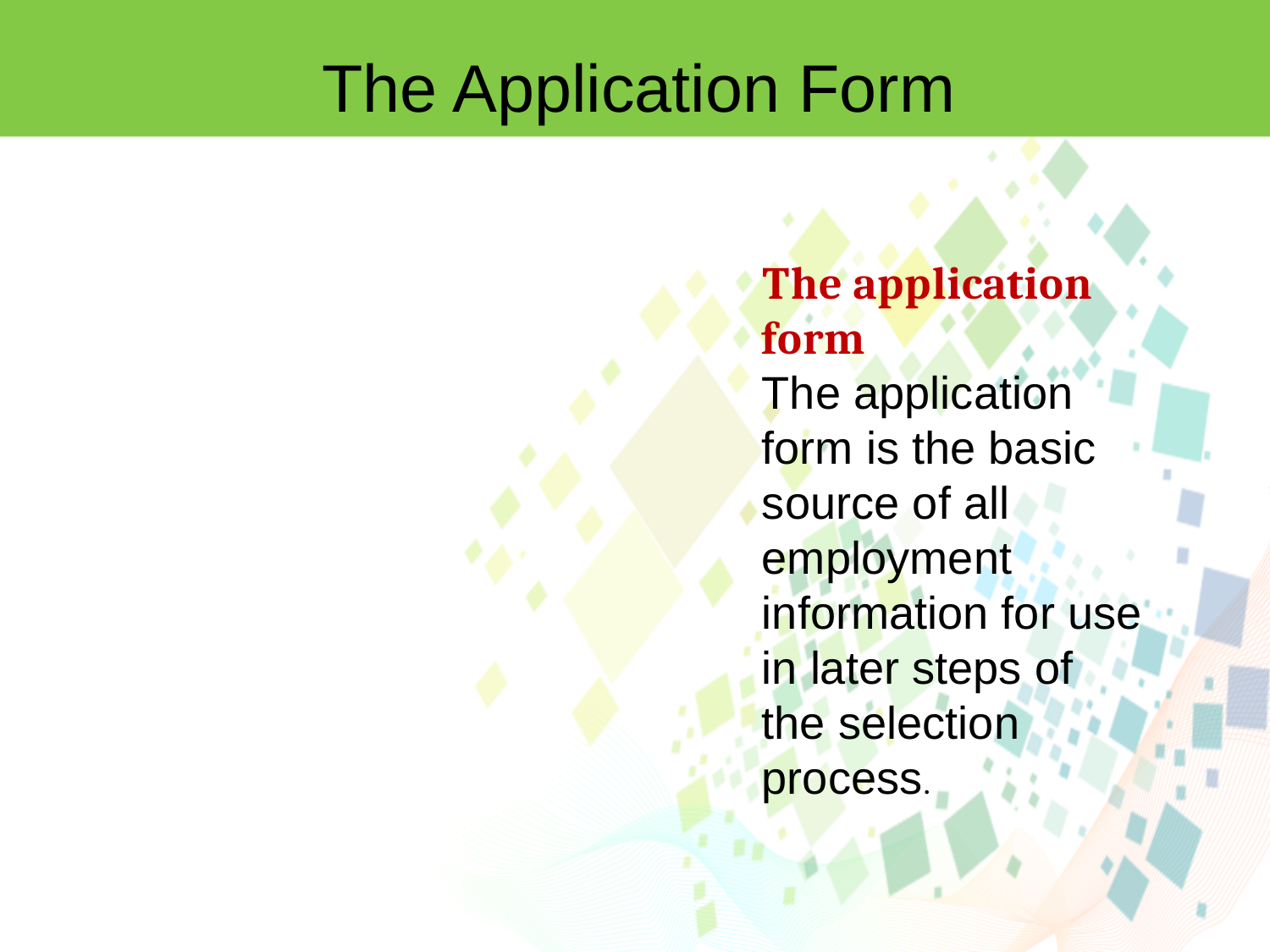

The Application Form
The application form
The application form is the basic source of all employment information for use in later steps of the selection process.